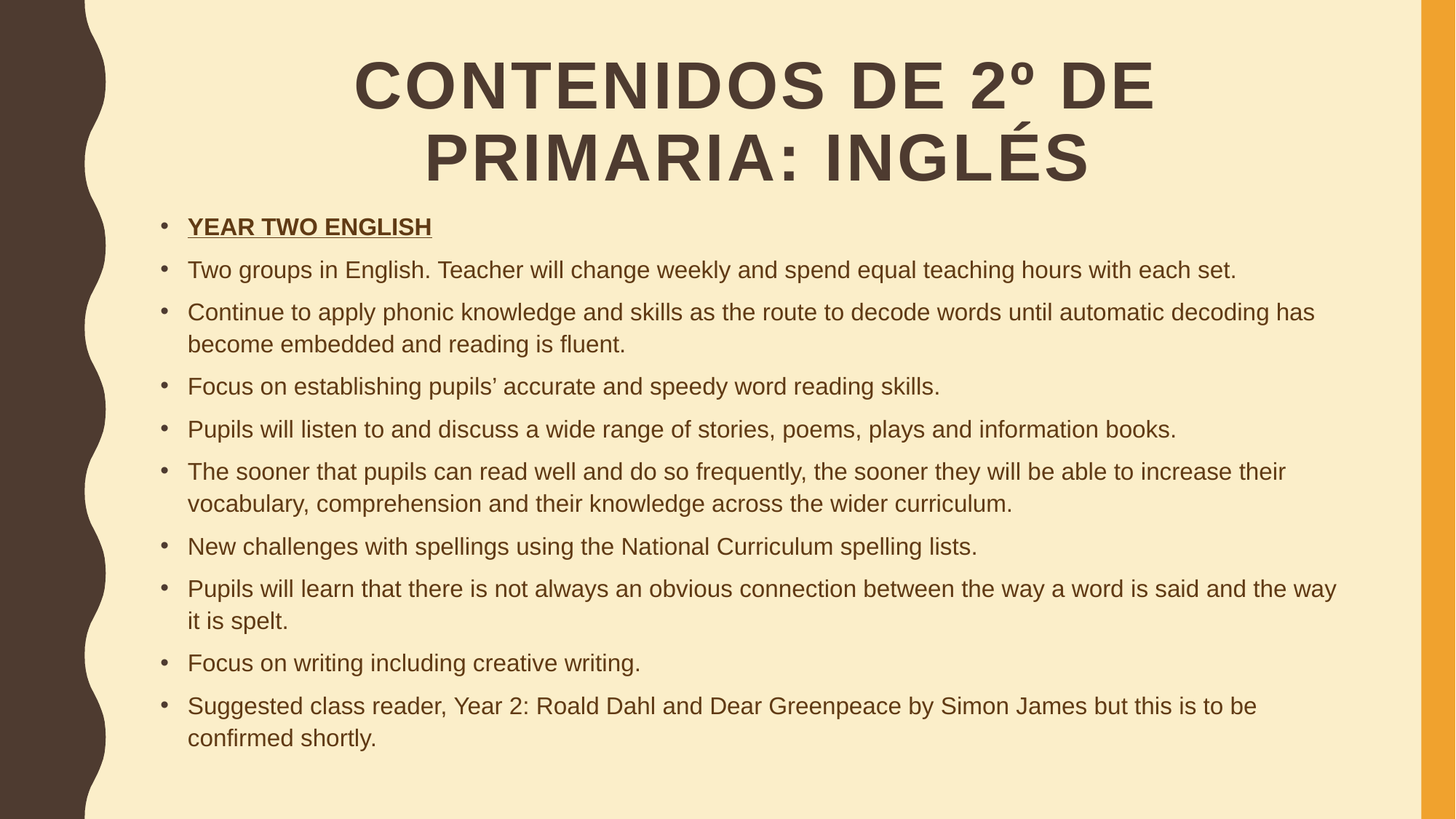

# CONTENIDOS DE 2º DE PRIMARIA: INGLÉS
YEAR TWO ENGLISH
Two groups in English. Teacher will change weekly and spend equal teaching hours with each set.
Continue to apply phonic knowledge and skills as the route to decode words until automatic decoding has become embedded and reading is fluent.
Focus on establishing pupils’ accurate and speedy word reading skills.
Pupils will listen to and discuss a wide range of stories, poems, plays and information books.
The sooner that pupils can read well and do so frequently, the sooner they will be able to increase their vocabulary, comprehension and their knowledge across the wider curriculum.
New challenges with spellings using the National Curriculum spelling lists.
Pupils will learn that there is not always an obvious connection between the way a word is said and the way it is spelt.
Focus on writing including creative writing.
Suggested class reader, Year 2: Roald Dahl and Dear Greenpeace by Simon James but this is to be confirmed shortly.